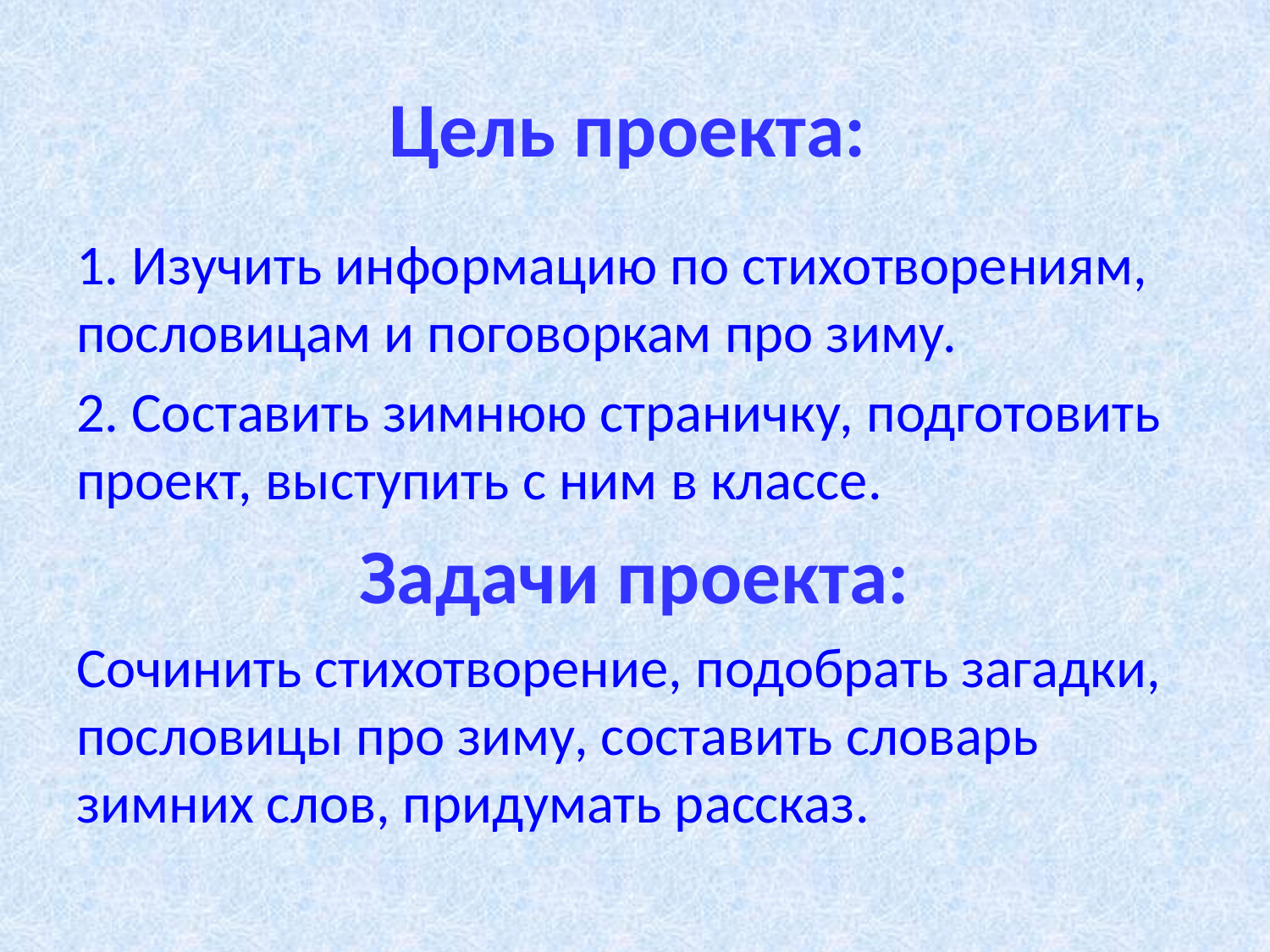

# Цель проекта:
1. Изучить информацию по стихотворениям, пословицам и поговоркам про зиму.
2. Составить зимнюю страничку, подготовить проект, выступить с ним в классе.
Задачи проекта:
Сочинить стихотворение, подобрать загадки, пословицы про зиму, составить словарь зимних слов, придумать рассказ.